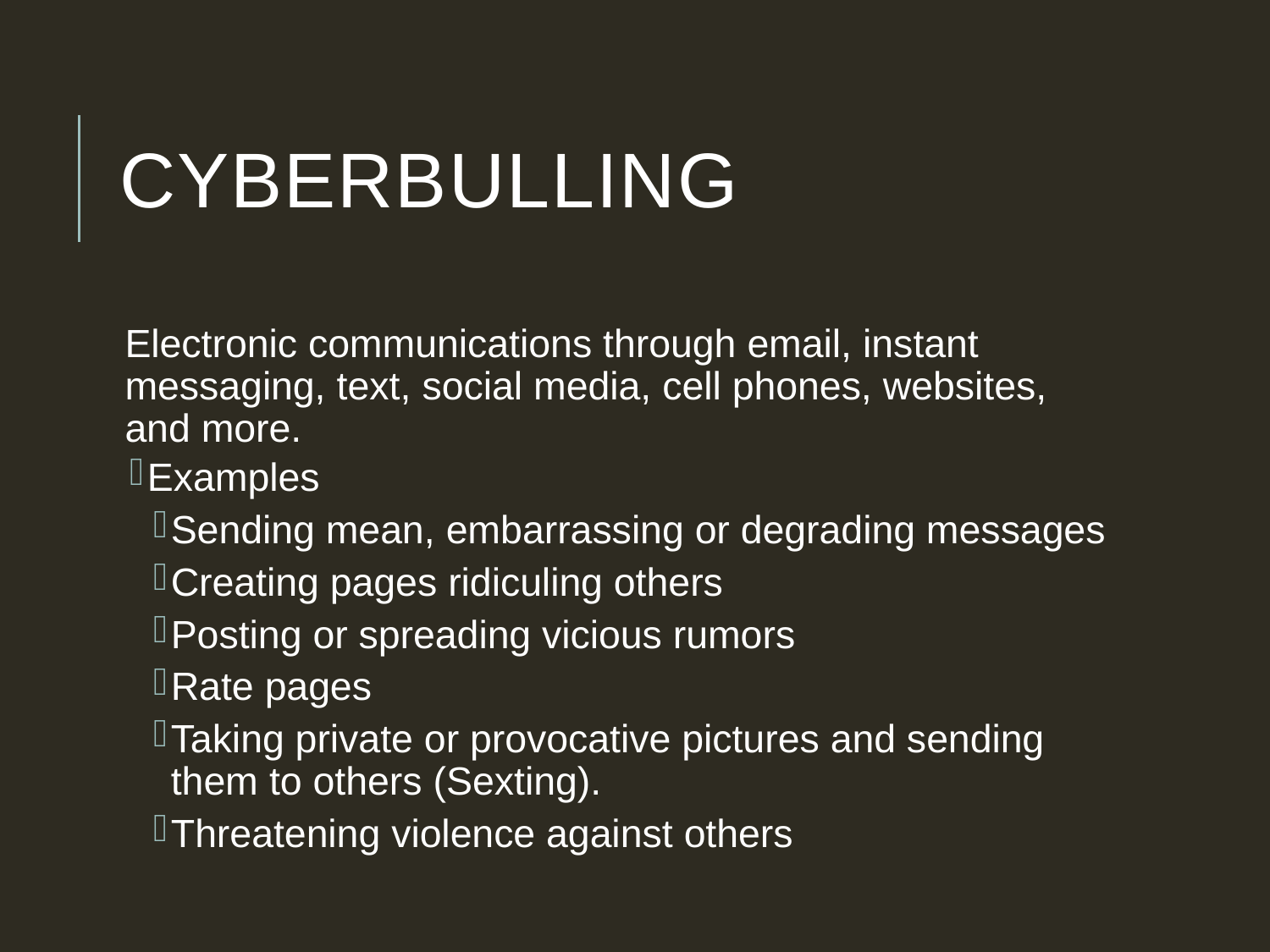

# Cyberbulling
Electronic communications through email, instant messaging, text, social media, cell phones, websites, and more.
Examples
Sending mean, embarrassing or degrading messages
Creating pages ridiculing others
Posting or spreading vicious rumors
Rate pages
Taking private or provocative pictures and sending them to others (Sexting).
Threatening violence against others